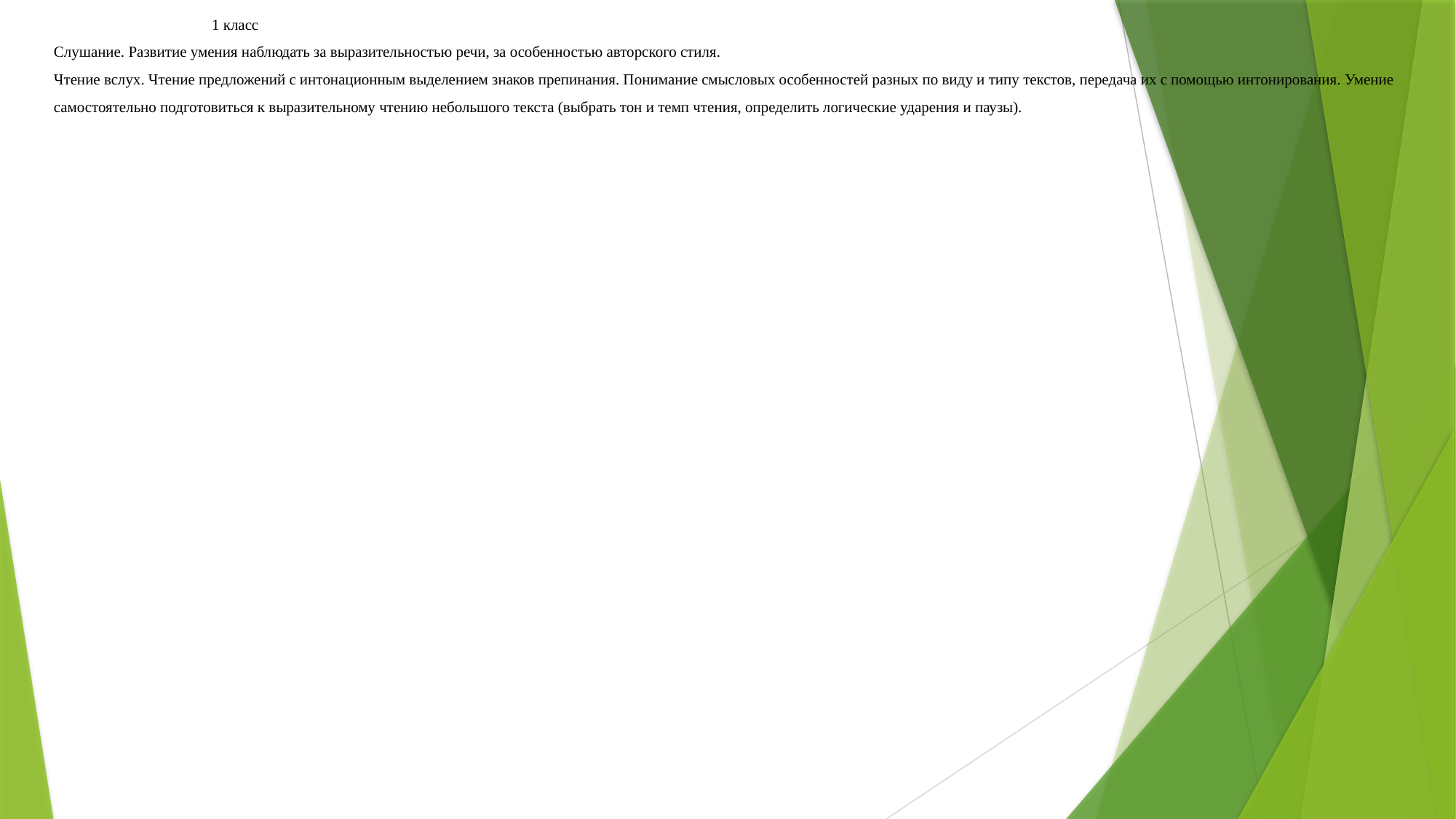

# 1 класс Слушание. Развитие умения наблюдать за выразительностью речи, за особенностью авторского стиля. Чтение вслух. Чтение предложений с интонационным выделением знаков препинания. Понимание смысловых особенностей разных по виду и типу текстов, передача их с помощью интонирования. Умение самостоятельно подготовиться к выразительному чтению небольшого текста (выбрать тон и темп чтения, определить логические ударения и паузы).